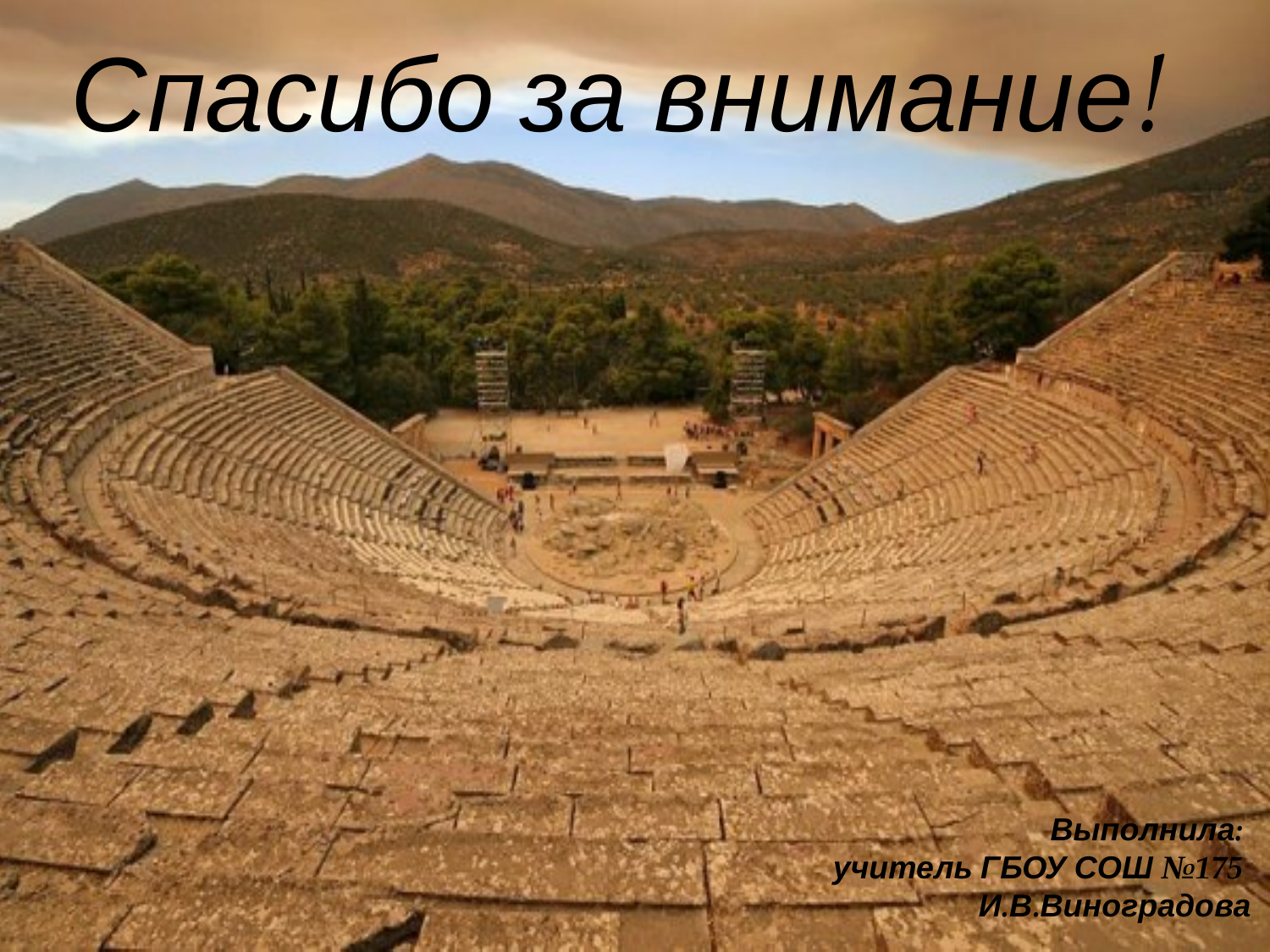

Спасибо за внимание!
#
Выполнила:
учитель ГБОУ СОШ №175
И.В.Виноградова